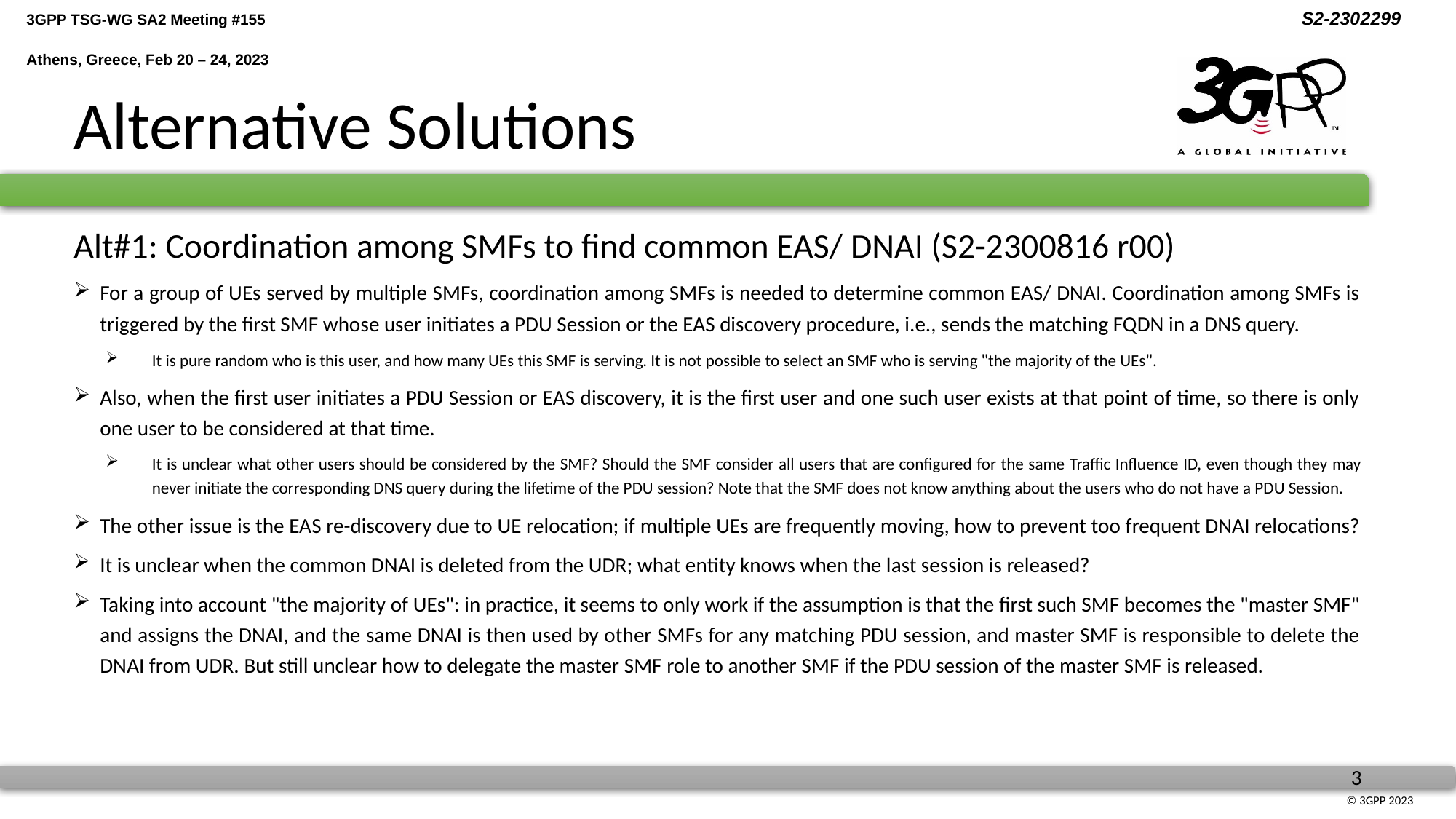

# Alternative Solutions
Alt#1: Coordination among SMFs to find common EAS/ DNAI (S2-2300816 r00)
For a group of UEs served by multiple SMFs, coordination among SMFs is needed to determine common EAS/ DNAI. Coordination among SMFs is triggered by the first SMF whose user initiates a PDU Session or the EAS discovery procedure, i.e., sends the matching FQDN in a DNS query.
It is pure random who is this user, and how many UEs this SMF is serving. It is not possible to select an SMF who is serving "the majority of the UEs".
Also, when the first user initiates a PDU Session or EAS discovery, it is the first user and one such user exists at that point of time, so there is only one user to be considered at that time.
It is unclear what other users should be considered by the SMF? Should the SMF consider all users that are configured for the same Traffic Influence ID, even though they may never initiate the corresponding DNS query during the lifetime of the PDU session? Note that the SMF does not know anything about the users who do not have a PDU Session.
The other issue is the EAS re-discovery due to UE relocation; if multiple UEs are frequently moving, how to prevent too frequent DNAI relocations?
It is unclear when the common DNAI is deleted from the UDR; what entity knows when the last session is released?
Taking into account "the majority of UEs": in practice, it seems to only work if the assumption is that the first such SMF becomes the "master SMF" and assigns the DNAI, and the same DNAI is then used by other SMFs for any matching PDU session, and master SMF is responsible to delete the DNAI from UDR. But still unclear how to delegate the master SMF role to another SMF if the PDU session of the master SMF is released.